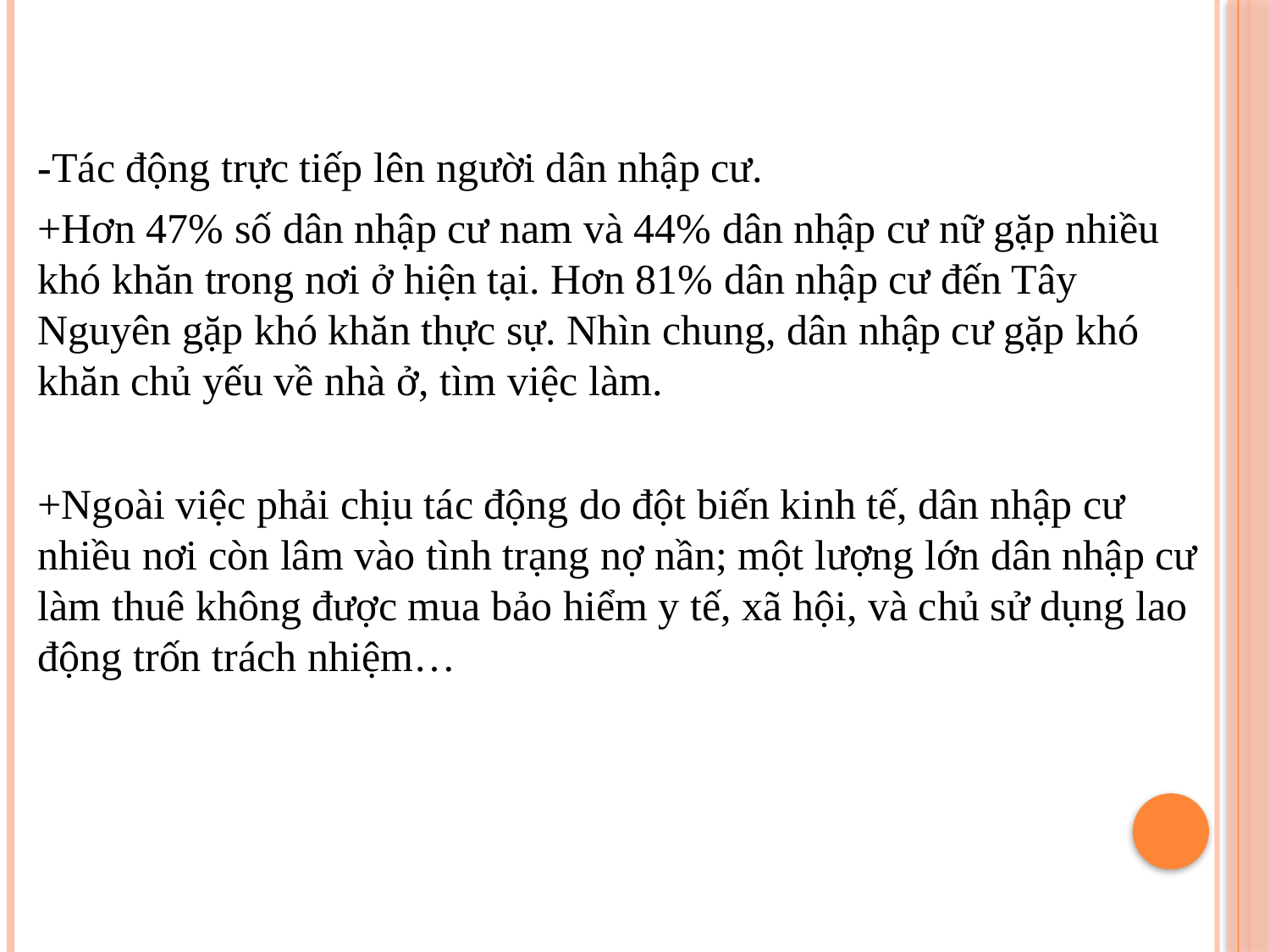

#
-Tác động trực tiếp lên người dân nhập cư.
+Hơn 47% số dân nhập cư nam và 44% dân nhập cư nữ gặp nhiều khó khăn trong nơi ở hiện tại. Hơn 81% dân nhập cư đến Tây Nguyên gặp khó khăn thực sự. Nhìn chung, dân nhập cư gặp khó khăn chủ yếu về nhà ở, tìm việc làm.

+Ngoài việc phải chịu tác động do đột biến kinh tế, dân nhập cư nhiều nơi còn lâm vào tình trạng nợ nần; một lượng lớn dân nhập cư làm thuê không được mua bảo hiểm y tế, xã hội, và chủ sử dụng lao động trốn trách nhiệm…